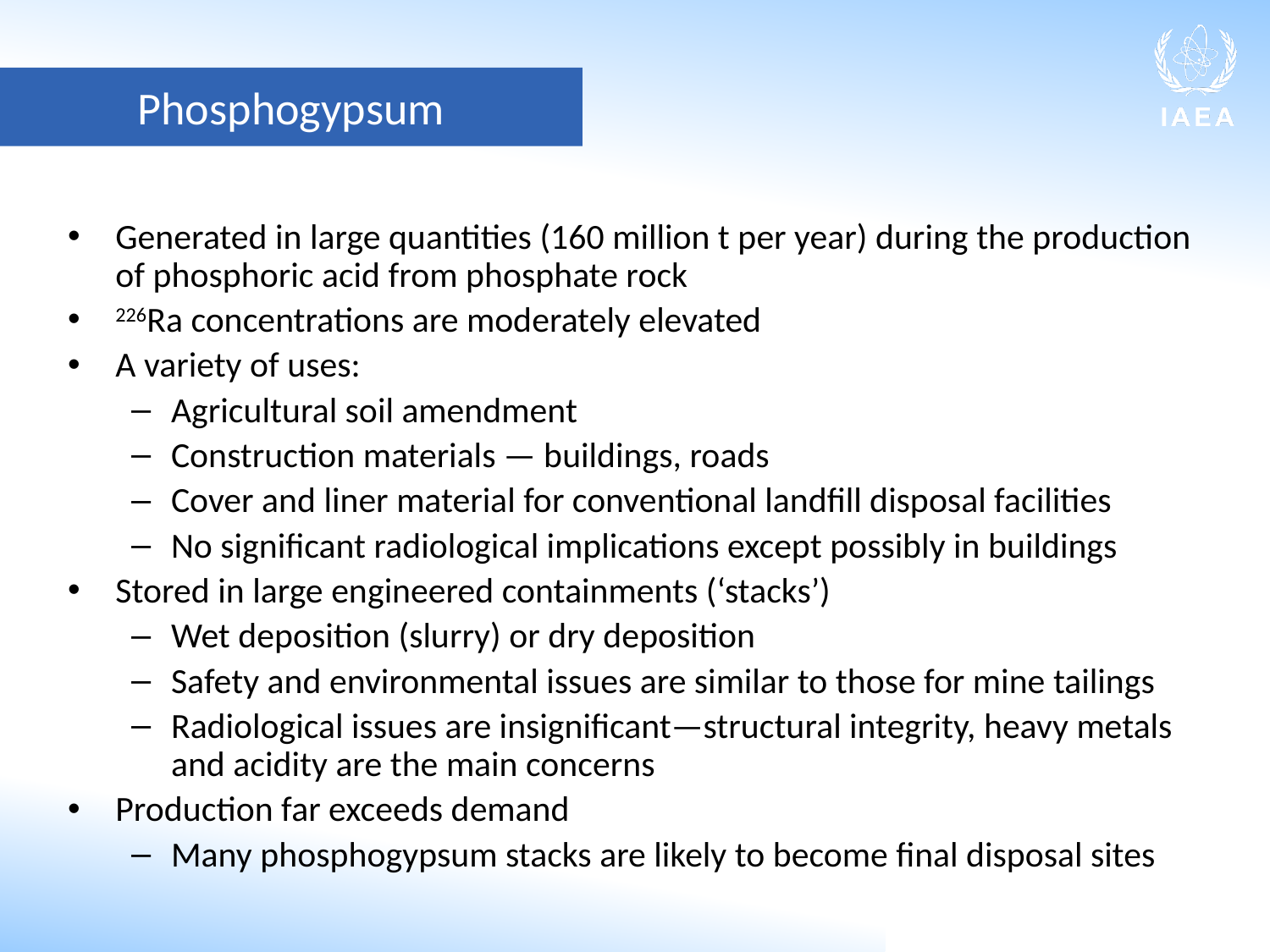

Phosphogypsum
Generated in large quantities (160 million t per year) during the production of phosphoric acid from phosphate rock
226Ra concentrations are moderately elevated
A variety of uses:
Agricultural soil amendment
Construction materials — buildings, roads
Cover and liner material for conventional landfill disposal facilities
No significant radiological implications except possibly in buildings
Stored in large engineered containments (‘stacks’)
Wet deposition (slurry) or dry deposition
Safety and environmental issues are similar to those for mine tailings
Radiological issues are insignificant—structural integrity, heavy metals and acidity are the main concerns
Production far exceeds demand
Many phosphogypsum stacks are likely to become final disposal sites